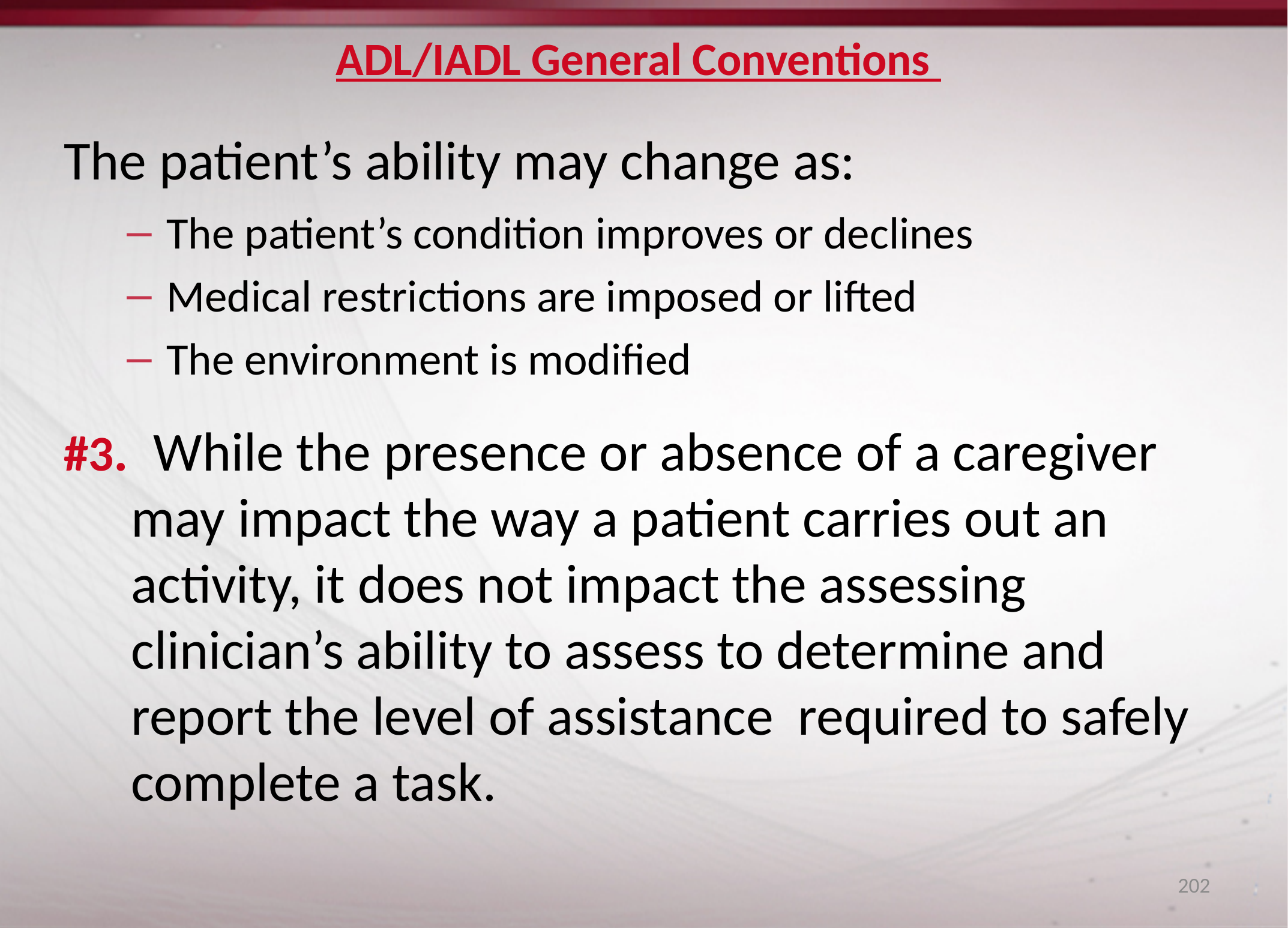

# ADL/IADL General Conventions
The patient’s ability may change as:

The patient’s condition improves or declines
Medical restrictions are imposed or lifted
The environment is modified

#3.  While the presence or absence of a caregiver may impact the way a patient carries out an activity, it does not impact the assessing clinician’s ability to assess to determine and report the level of assistance  required to safely complete a task.
202